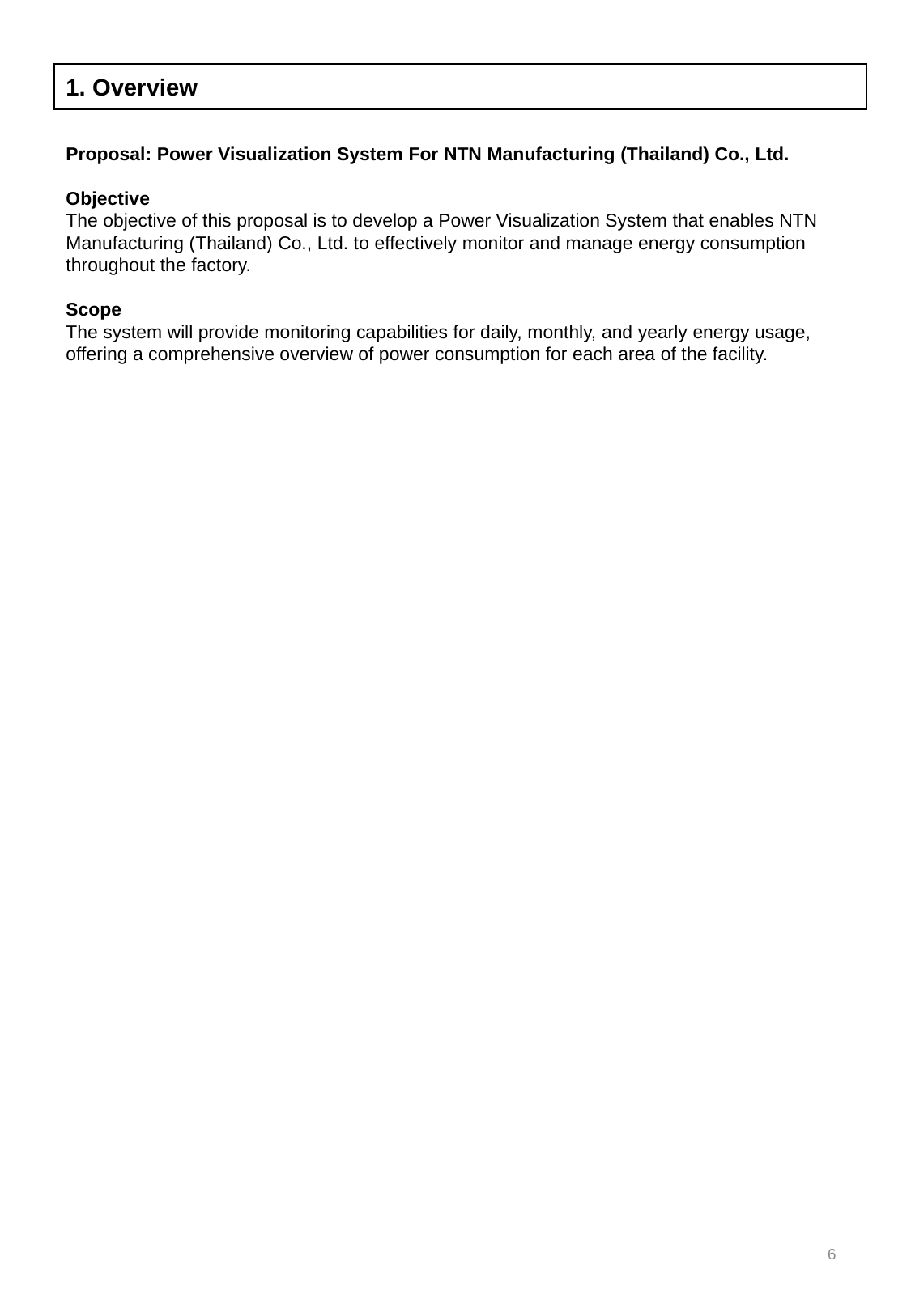

1. Overview
Proposal: Power Visualization System For NTN Manufacturing (Thailand) Co., Ltd.
Objective
The objective of this proposal is to develop a Power Visualization System that enables NTN Manufacturing (Thailand) Co., Ltd. to effectively monitor and manage energy consumption throughout the factory.
Scope
The system will provide monitoring capabilities for daily, monthly, and yearly energy usage, offering a comprehensive overview of power consumption for each area of the facility.
6